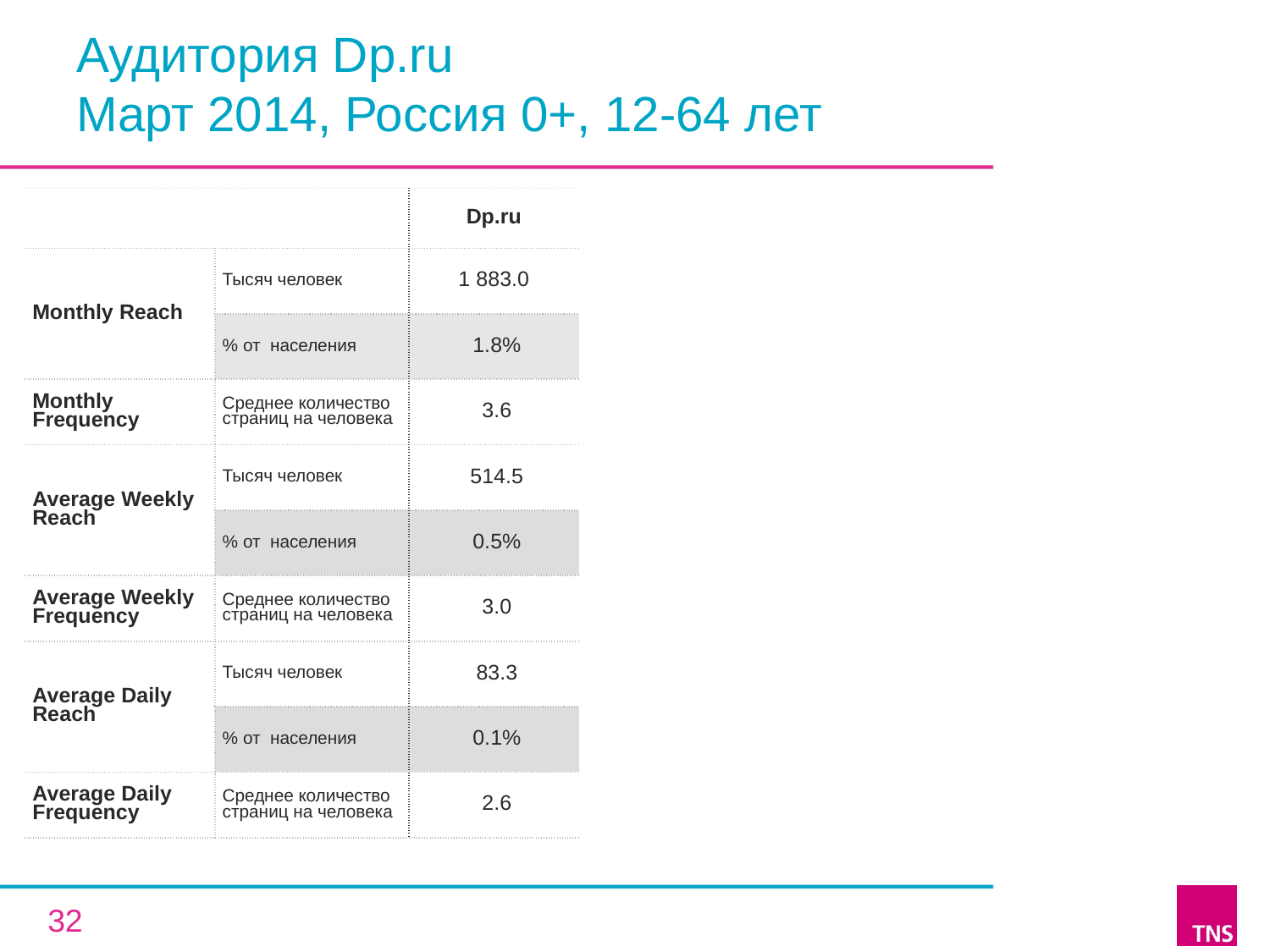

# Аудитория Dp.ru Март 2014, Россия 0+, 12-64 лет
|  |  | Dp.ru |
| --- | --- | --- |
| Monthly Reach | Тысяч человек | 1 883.0 |
|  | % от населения | 1.8% |
| Monthly Frequency | Среднее количество страниц на человека | 3.6 |
| Average Weekly Reach | Тысяч человек | 514.5 |
|  | % от населения | 0.5% |
| Average Weekly Frequency | Среднее количество страниц на человека | 3.0 |
| Average Daily Reach | Тысяч человек | 83.3 |
|  | % от населения | 0.1% |
| Average Daily Frequency | Среднее количество страниц на человека | 2.6 |

32